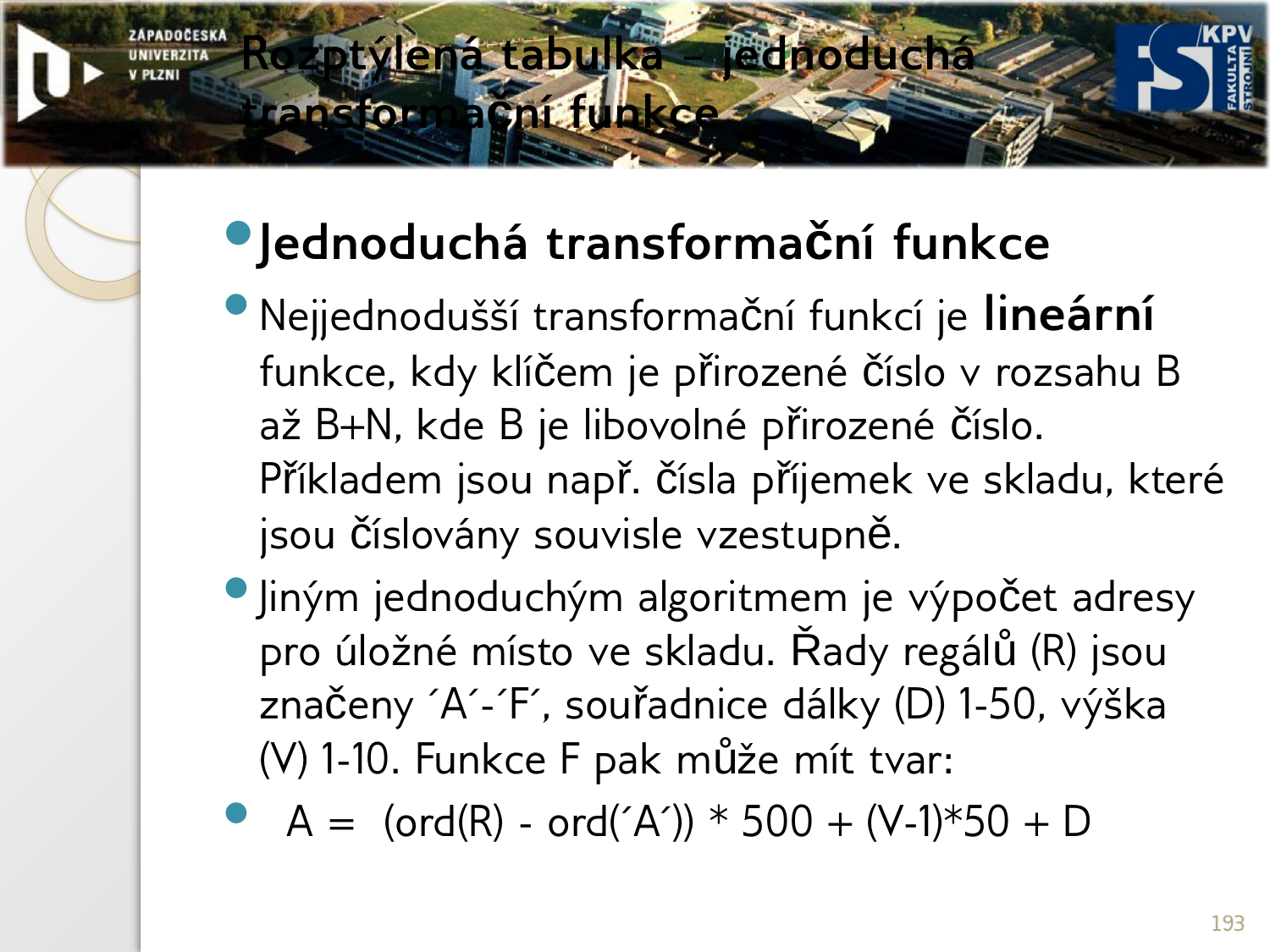

# Rozptýlená tabulka – jednoduchá transformační funkce
Jednoduchá transformační funkce
Nejjednodušší transformační funkcí je lineární funkce, kdy klíčem je přirozené číslo v rozsahu B až B+N, kde B je libovolné přirozené číslo. Příkladem jsou např. čísla příjemek ve skladu, které jsou číslovány souvisle vzestupně.
Jiným jednoduchým algoritmem je výpočet adresy pro úložné místo ve skladu. Řady regálů (R) jsou značeny ´A´-´F´, souřadnice dálky (D) 1-50, výška (V) 1-10. Funkce F pak může mít tvar:
  A =  (ord(R) - ord(´A´)) * 500 + (V-1)*50 + D

193